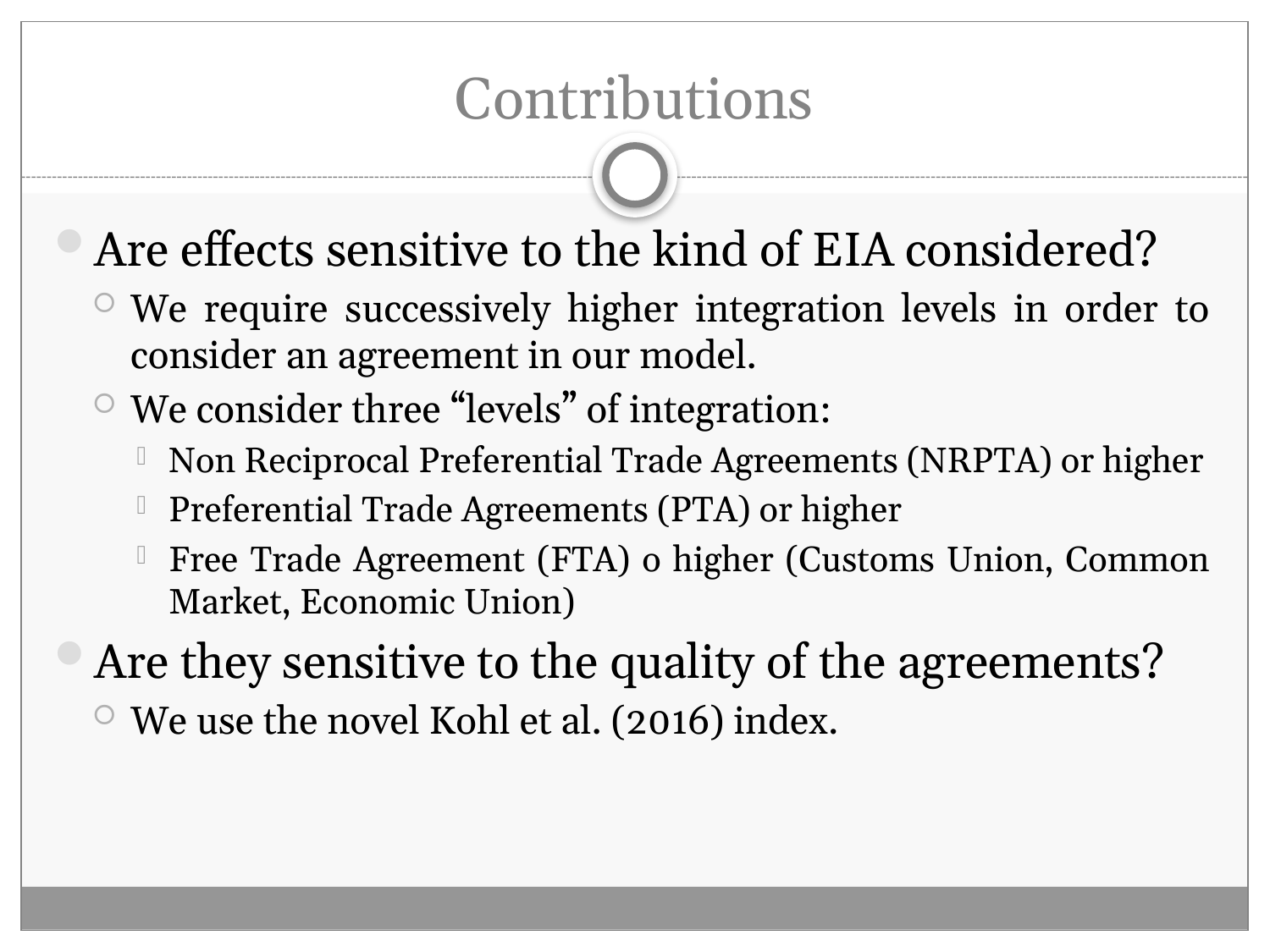

# Contributions
Are effects sensitive to the kind of EIA considered?
We require successively higher integration levels in order to consider an agreement in our model.
We consider three “levels” of integration:
Non Reciprocal Preferential Trade Agreements (NRPTA) or higher
Preferential Trade Agreements (PTA) or higher
Free Trade Agreement (FTA) o higher (Customs Union, Common Market, Economic Union)
Are they sensitive to the quality of the agreements?
We use the novel Kohl et al. (2016) index.